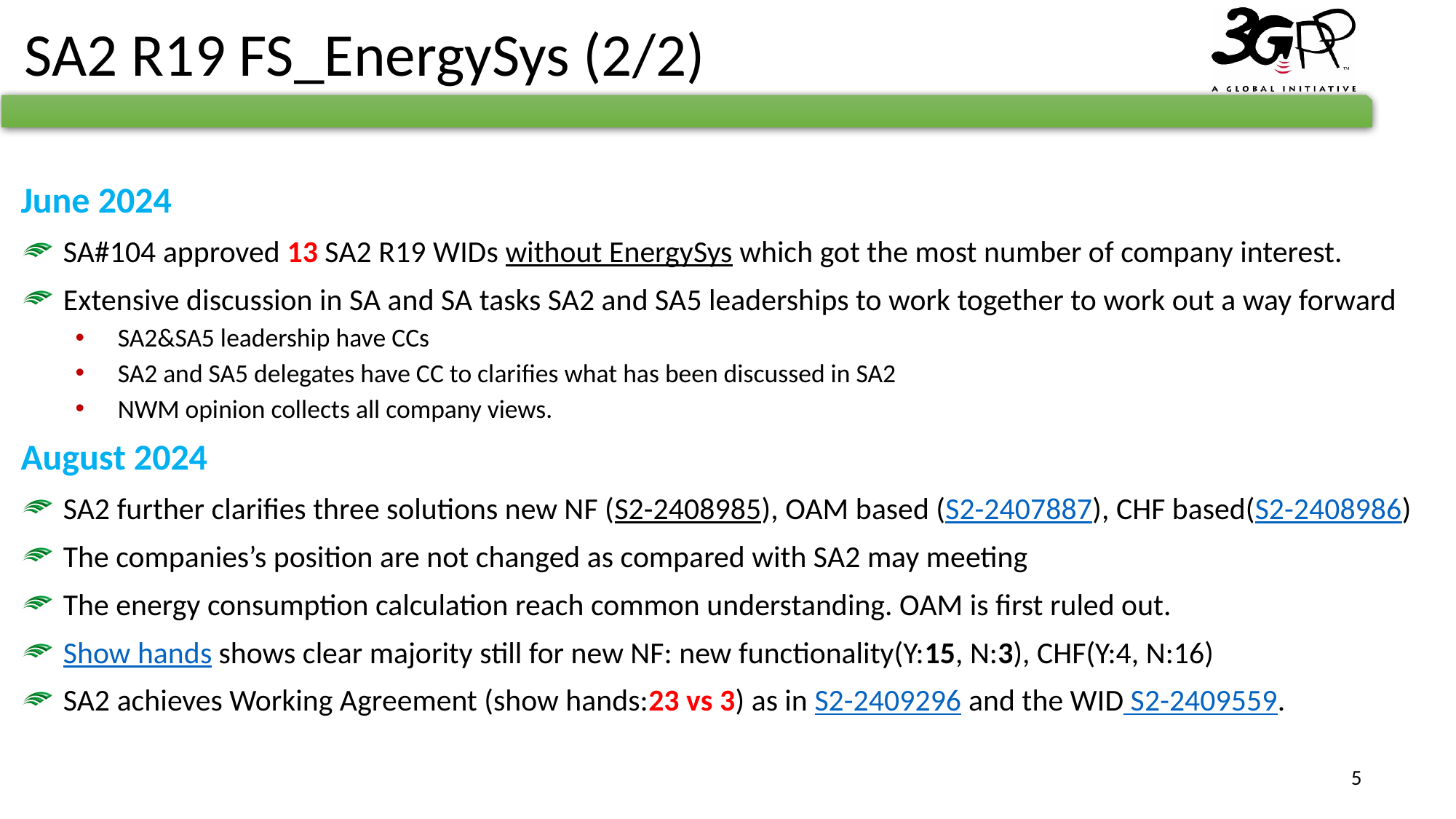

# SA2 R19 FS_EnergySys (2/2)

June 2024
SA#104 approved 13 SA2 R19 WIDs without EnergySys which got the most number of company interest.
Extensive discussion in SA and SA tasks SA2 and SA5 leaderships to work together to work out a way forward
SA2&SA5 leadership have CCs
SA2 and SA5 delegates have CC to clarifies what has been discussed in SA2
NWM opinion collects all company views.
August 2024
SA2 further clarifies three solutions new NF (S2-2408985), OAM based (S2-2407887), CHF based(S2-2408986)
The companies’s position are not changed as compared with SA2 may meeting
The energy consumption calculation reach common understanding. OAM is first ruled out.
Show hands shows clear majority still for new NF: new functionality(Y:15, N:3), CHF(Y:4, N:16)
SA2 achieves Working Agreement (show hands:23 vs 3) as in S2-2409296 and the WID S2-2409559.